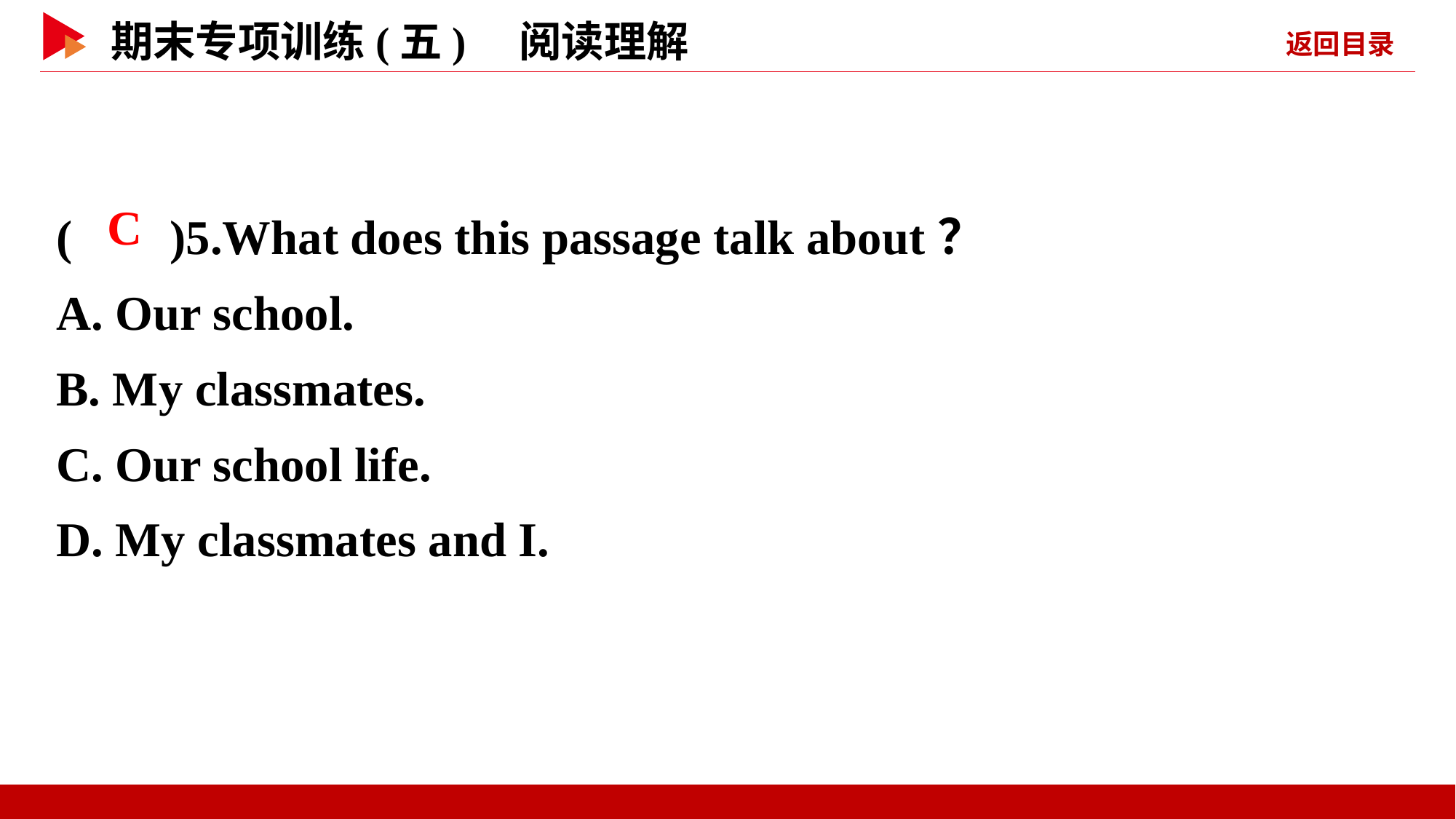

(        )5.What does this passage talk about？
A. Our school.
B. My classmates.
C. Our school life.
D. My classmates and I.
   C